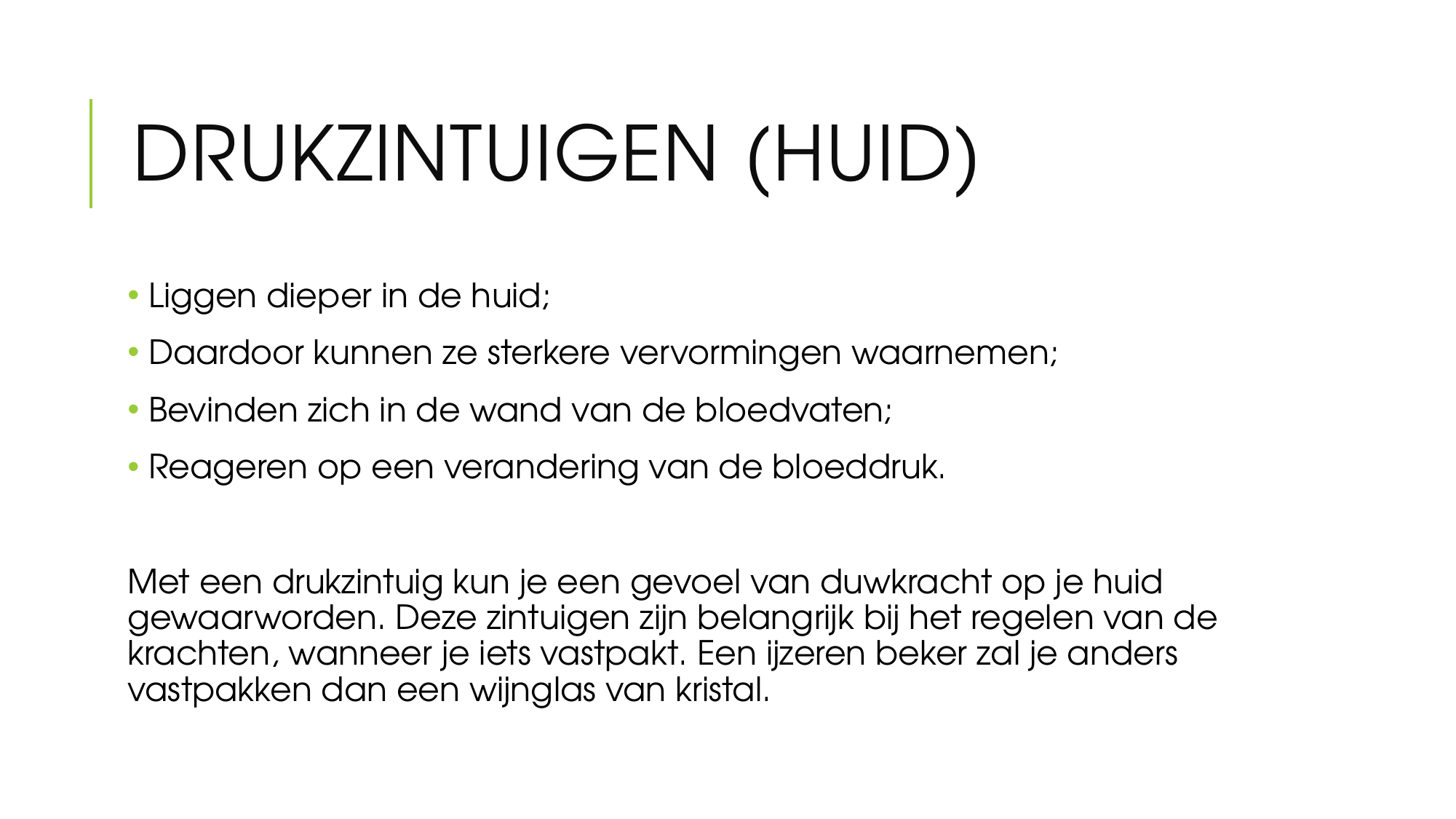

# Drukzintuigen (huid)
 Liggen dieper in de huid;
 Daardoor kunnen ze sterkere vervormingen waarnemen;
 Bevinden zich in de wand van de bloedvaten;
 Reageren op een verandering van de bloeddruk.

Met een drukzintuig kun je een gevoel van duwkracht op je huid gewaarworden. Deze zintuigen zijn belangrijk bij het regelen van de krachten, wanneer je iets vastpakt. Een ijzeren beker zal je anders vastpakken dan een wijnglas van kristal.